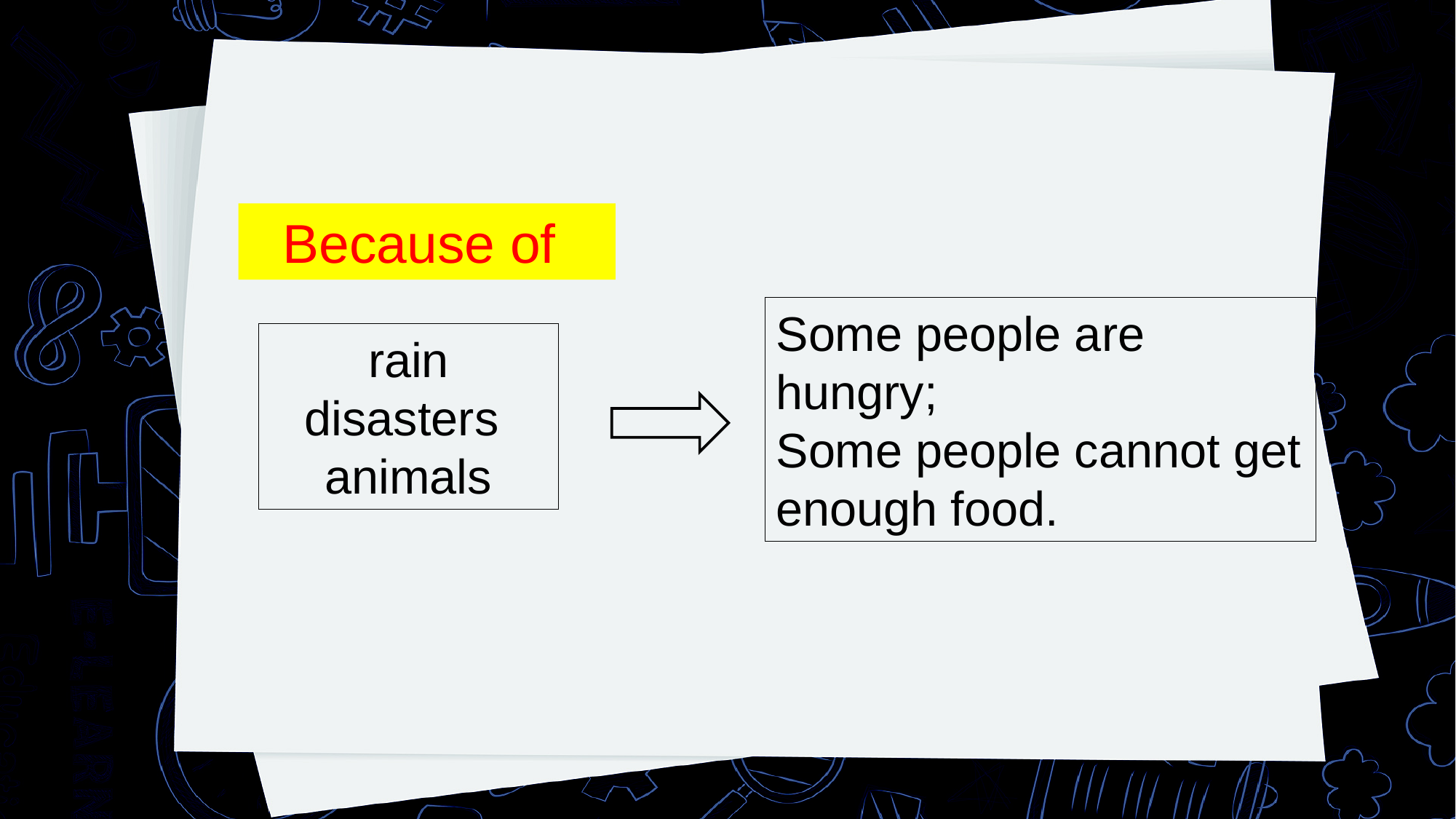

Because of
Some people are hungry;
Some people cannot get enough food.
rain
disasters
animals